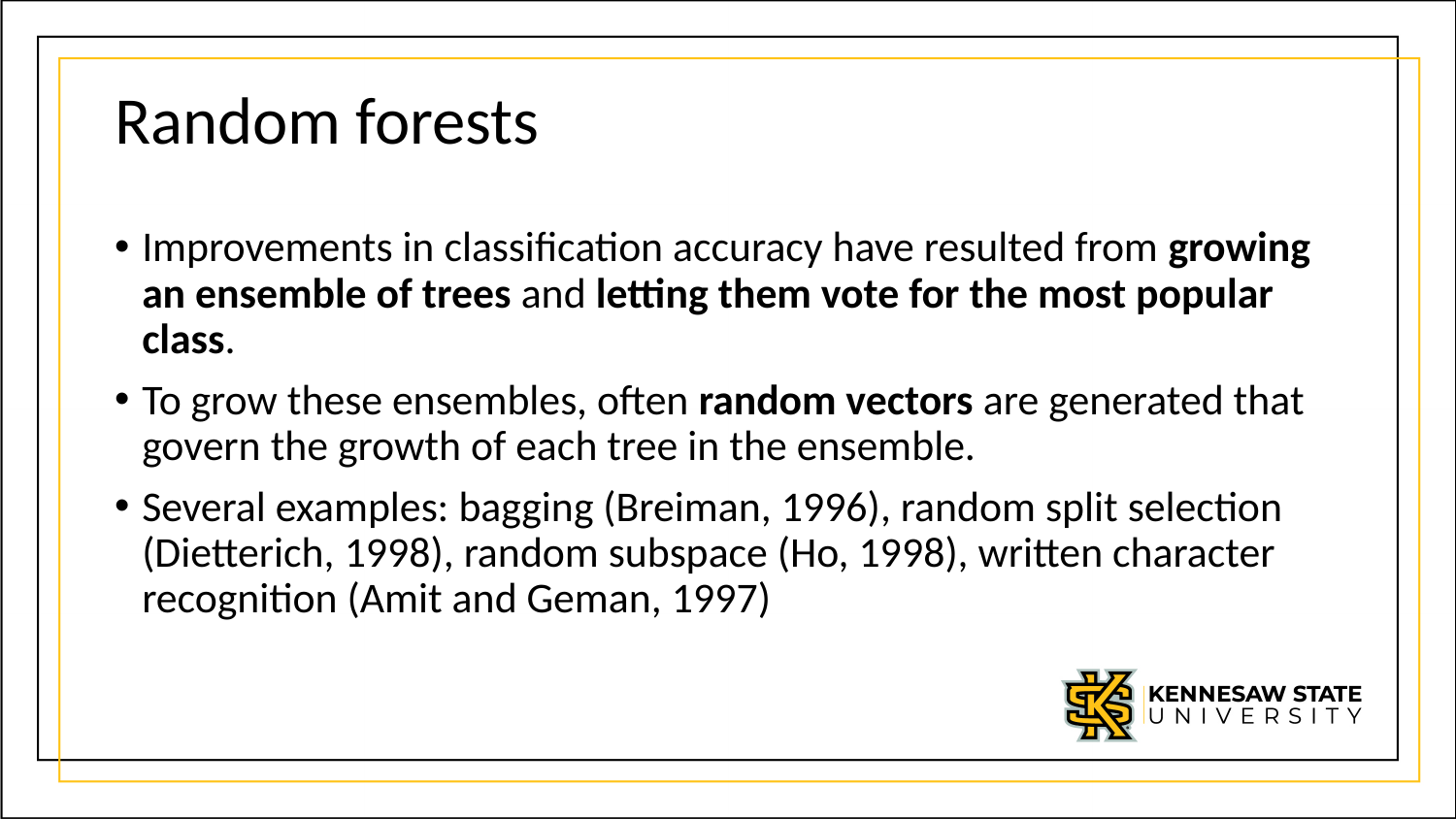

# Random forests
Improvements in classification accuracy have resulted from growing an ensemble of trees and letting them vote for the most popular class.
To grow these ensembles, often random vectors are generated that govern the growth of each tree in the ensemble.
Several examples: bagging (Breiman, 1996), random split selection (Dietterich, 1998), random subspace (Ho, 1998), written character recognition (Amit and Geman, 1997)